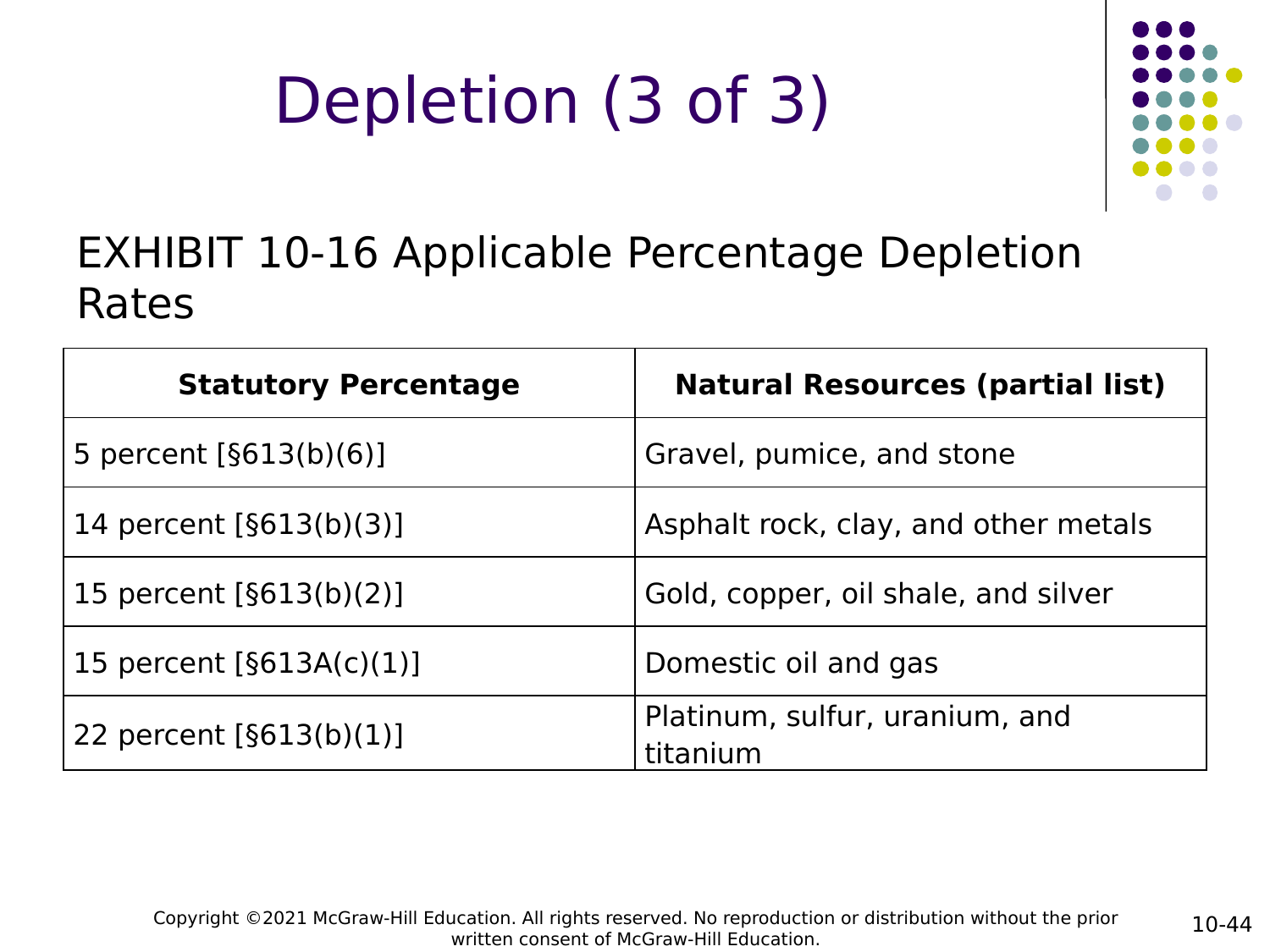

# Depletion (3 of 3)
EXHIBIT 10-16 Applicable Percentage Depletion Rates
| Statutory Percentage | Natural Resources (partial list) |
| --- | --- |
| 5 percent [§613(b)(6)] | Gravel, pumice, and stone |
| 14 percent [§613(b)(3)] | Asphalt rock, clay, and other metals |
| 15 percent [§613(b)(2)] | Gold, copper, oil shale, and silver |
| 15 percent [§613A(c)(1)] | Domestic oil and gas |
| 22 percent [§613(b)(1)] | Platinum, sulfur, uranium, and titanium |
10-44